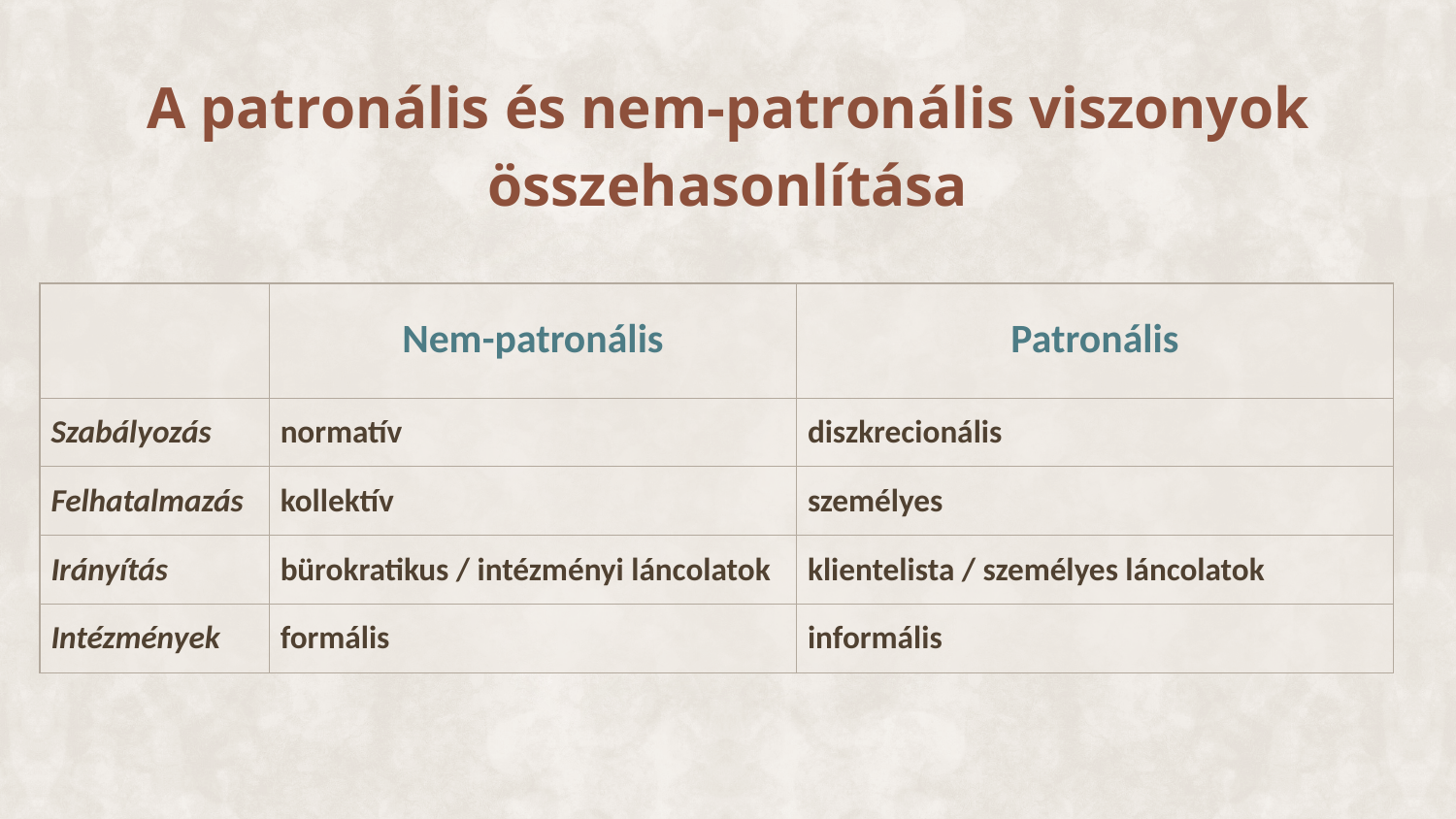

# A patronális és nem-patronális viszonyok összehasonlítása
|  | Nem-patronális | Patronális |
| --- | --- | --- |
| Szabályozás | normatív | diszkrecionális |
| Felhatalmazás | kollektív | személyes |
| Irányítás | bürokratikus / intézményi láncolatok | klientelista / személyes láncolatok |
| Intézmények | formális | informális |